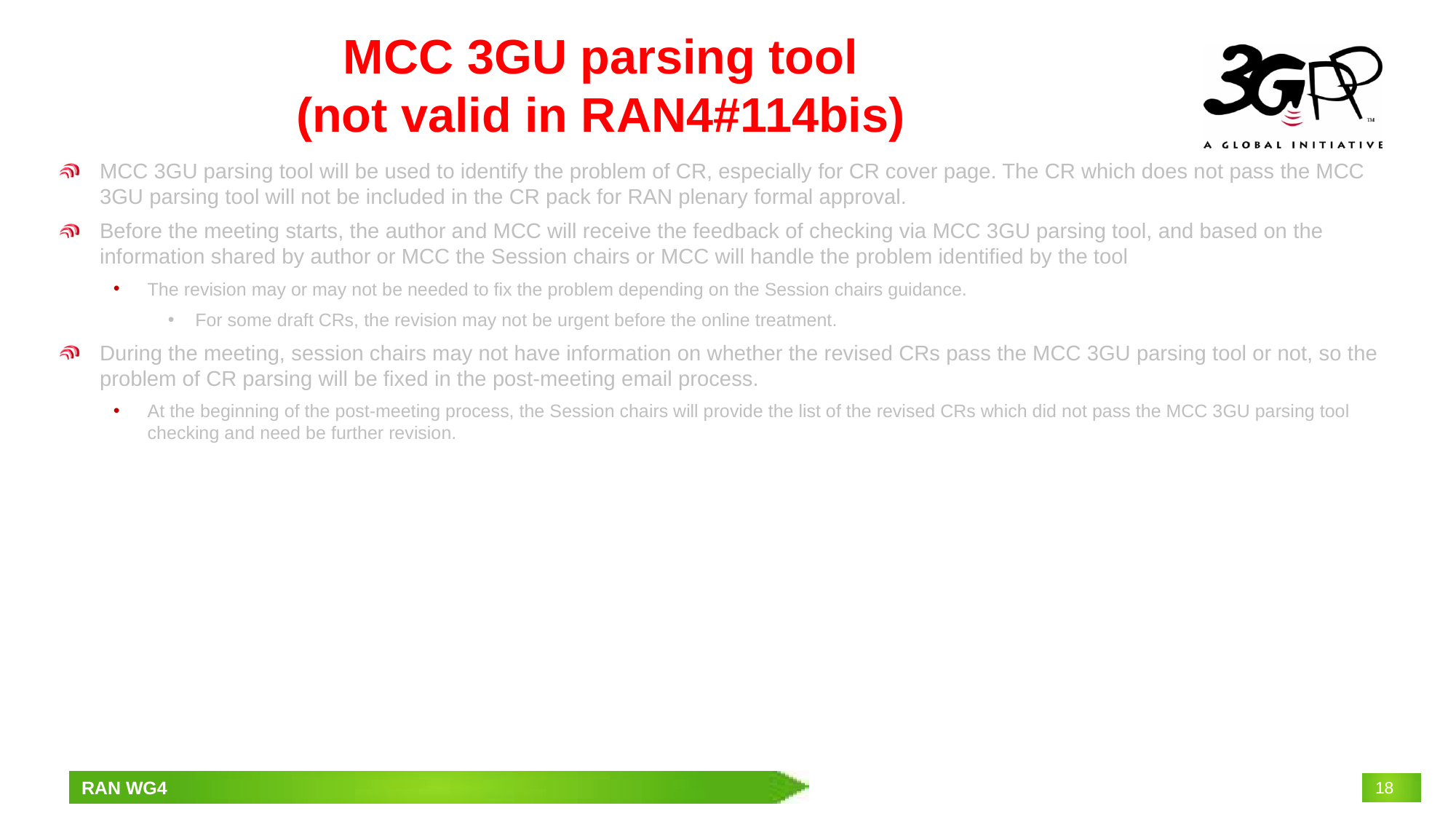

# MCC 3GU parsing tool (not valid in RAN4#114bis)
MCC 3GU parsing tool will be used to identify the problem of CR, especially for CR cover page. The CR which does not pass the MCC 3GU parsing tool will not be included in the CR pack for RAN plenary formal approval.
Before the meeting starts, the author and MCC will receive the feedback of checking via MCC 3GU parsing tool, and based on the information shared by author or MCC the Session chairs or MCC will handle the problem identified by the tool
The revision may or may not be needed to fix the problem depending on the Session chairs guidance.
For some draft CRs, the revision may not be urgent before the online treatment.
During the meeting, session chairs may not have information on whether the revised CRs pass the MCC 3GU parsing tool or not, so the problem of CR parsing will be fixed in the post-meeting email process.
At the beginning of the post-meeting process, the Session chairs will provide the list of the revised CRs which did not pass the MCC 3GU parsing tool checking and need be further revision.